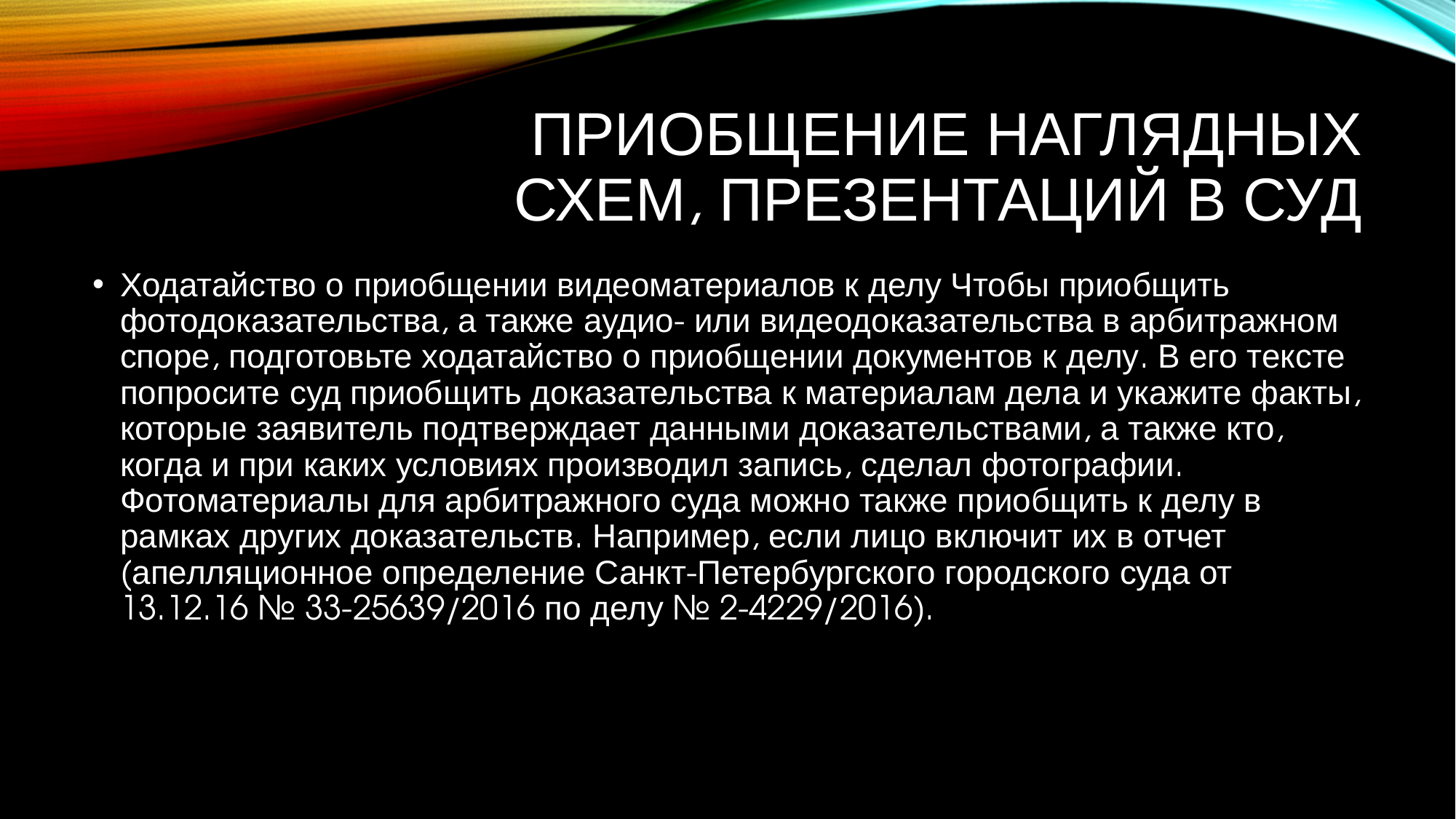

# Приобщение наглядных схем, презентаций в суд
Ходатайство о приобщении видеоматериалов к делу Чтобы приобщить фотодоказательства, а также аудио- или видеодоказательства в арбитражном споре, подготовьте ходатайство о приобщении документов к делу. В его тексте попросите суд приобщить доказательства к материалам дела и укажите факты, которые заявитель подтверждает данными доказательствами, а также кто, когда и при каких условиях производил запись, сделал фотографии. Фотоматериалы для арбитражного суда можно также приобщить к делу в рамках других доказательств. Например, если лицо включит их в отчет (апелляционное определение Санкт-Петербургского городского суда от 13.12.16 № 33-25639/2016 по делу № 2-4229/2016).